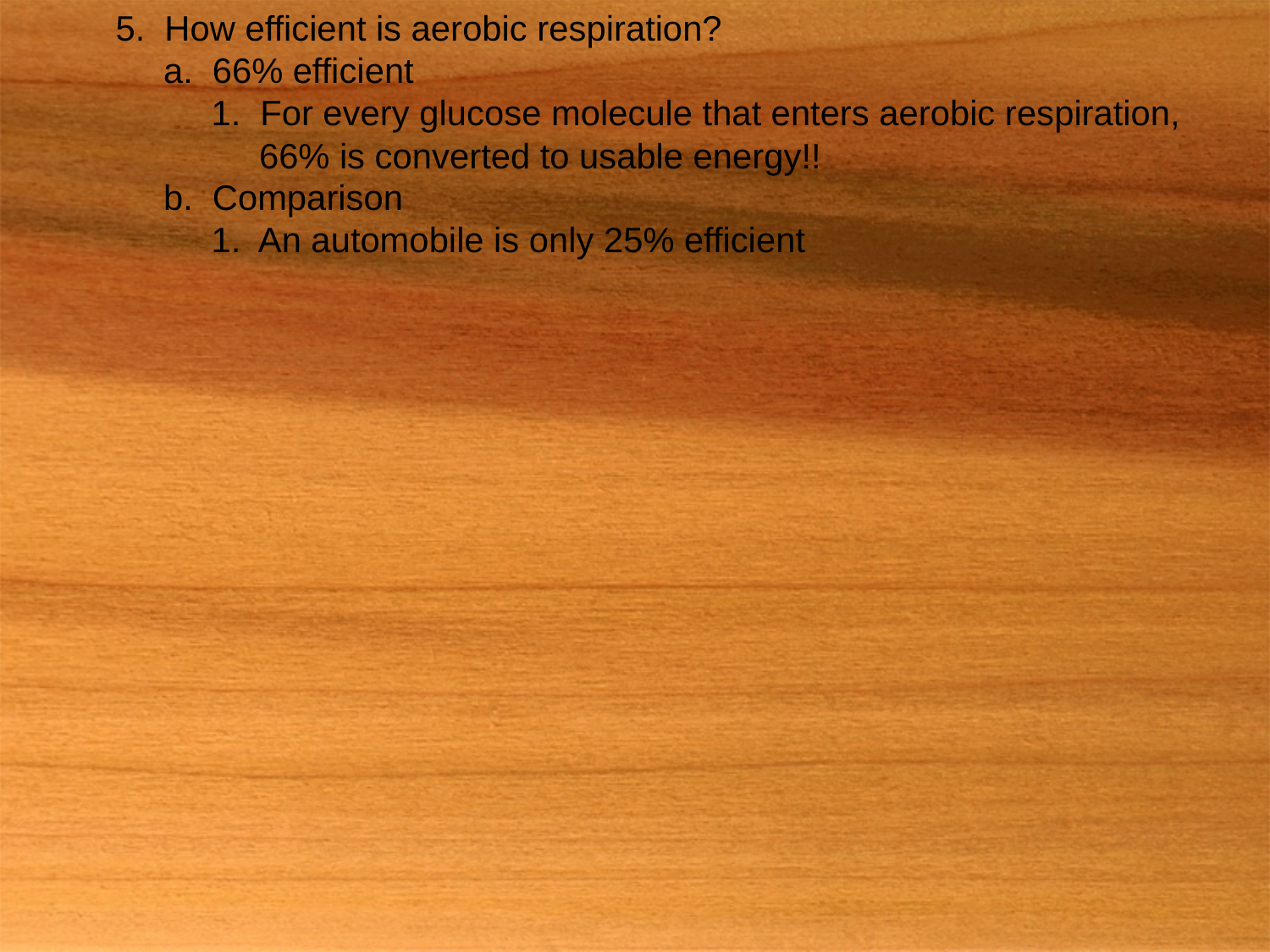

5.  How efficient is aerobic respiration?
		a.  66% efficient
			1.  For every glucose molecule that enters aerobic respiration, 				66% is converted to usable energy!!
	b.  Comparison
		1.  An automobile is only 25% efficient